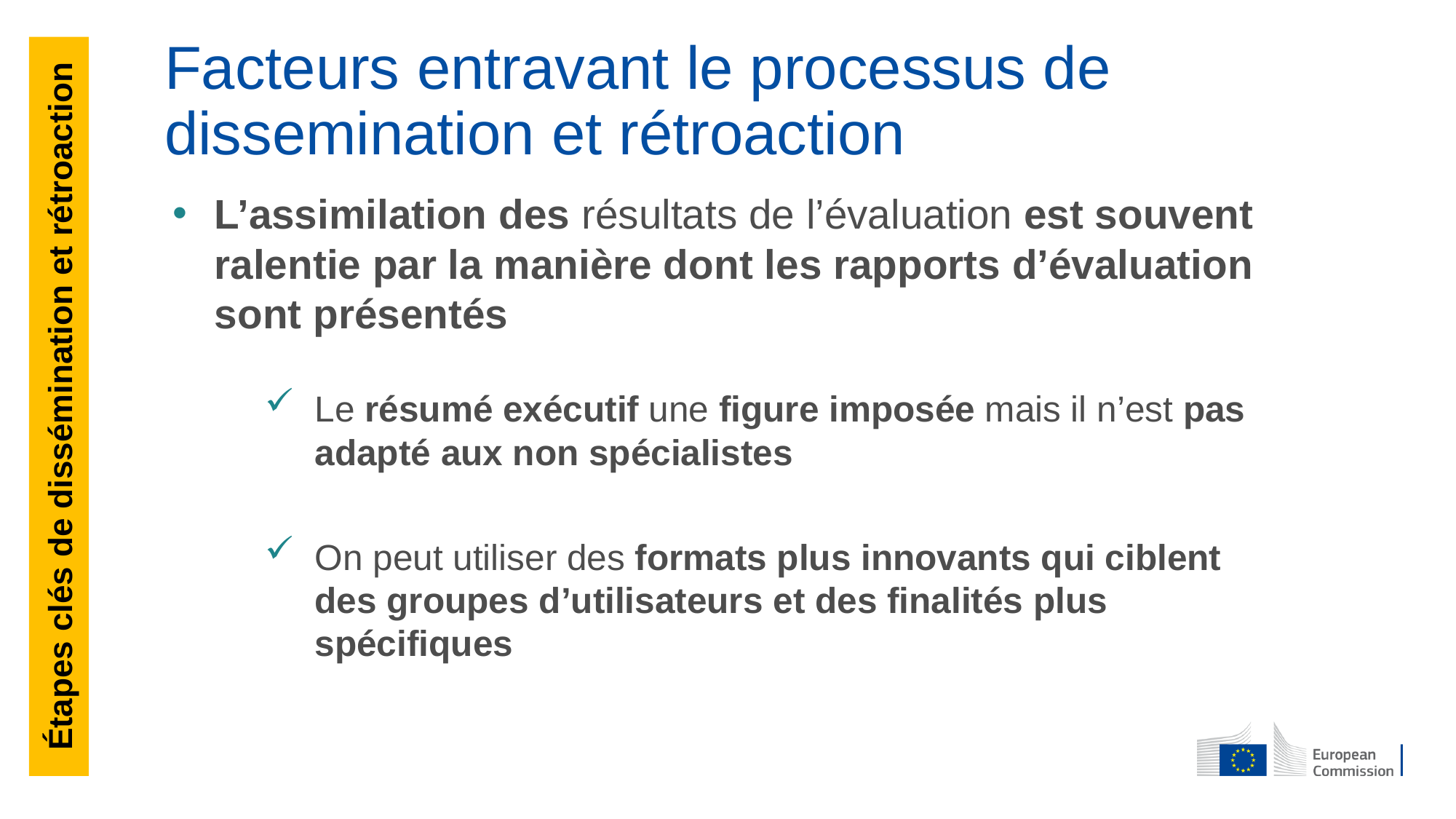

Facteurs entravant le processus de dissemination et rétroaction
L’assimilation des résultats de l’évaluation est souvent ralentie par la manière dont les rapports d’évaluation sont présentés

Le résumé exécutif une figure imposée mais il n’est pas adapté aux non spécialistes

On peut utiliser des formats plus innovants qui ciblent des groupes d’utilisateurs et des finalités plus spécifiques
Étapes clés de dissémination et rétroaction